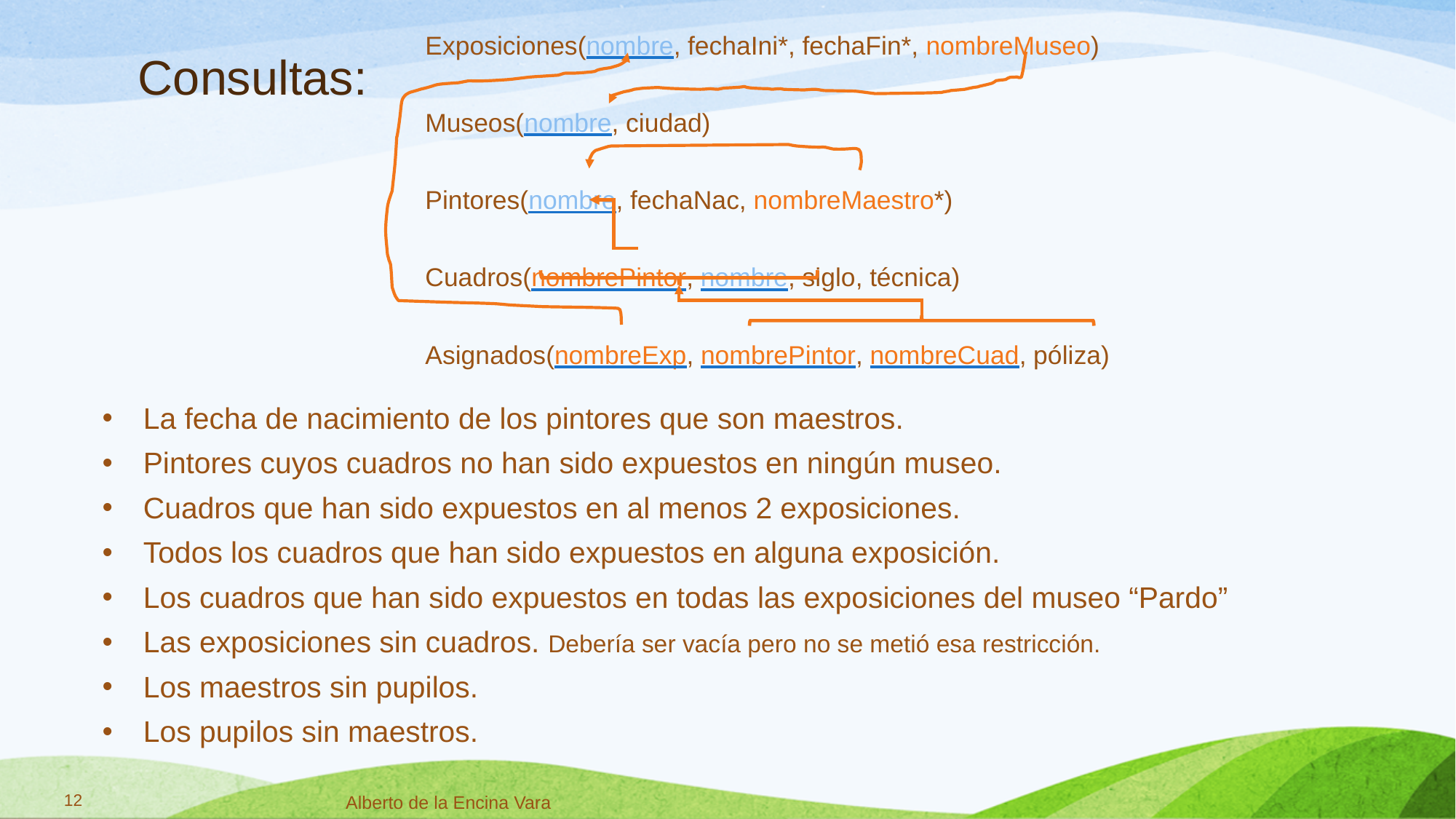

Exposiciones(nombre, fechaIni*, fechaFin*, nombreMuseo)

Museos(nombre, ciudad)

Pintores(nombre, fechaNac, nombreMaestro*)

Cuadros(nombrePintor, nombre, siglo, técnica)

Asignados(nombreExp, nombrePintor, nombreCuad, póliza)

# Consultas:
La fecha de nacimiento de los pintores que son maestros.
Pintores cuyos cuadros no han sido expuestos en ningún museo.
Cuadros que han sido expuestos en al menos 2 exposiciones.
Todos los cuadros que han sido expuestos en alguna exposición.
Los cuadros que han sido expuestos en todas las exposiciones del museo “Pardo”
Las exposiciones sin cuadros. Debería ser vacía pero no se metió esa restricción.
Los maestros sin pupilos.
Los pupilos sin maestros.
12
Alberto de la Encina Vara